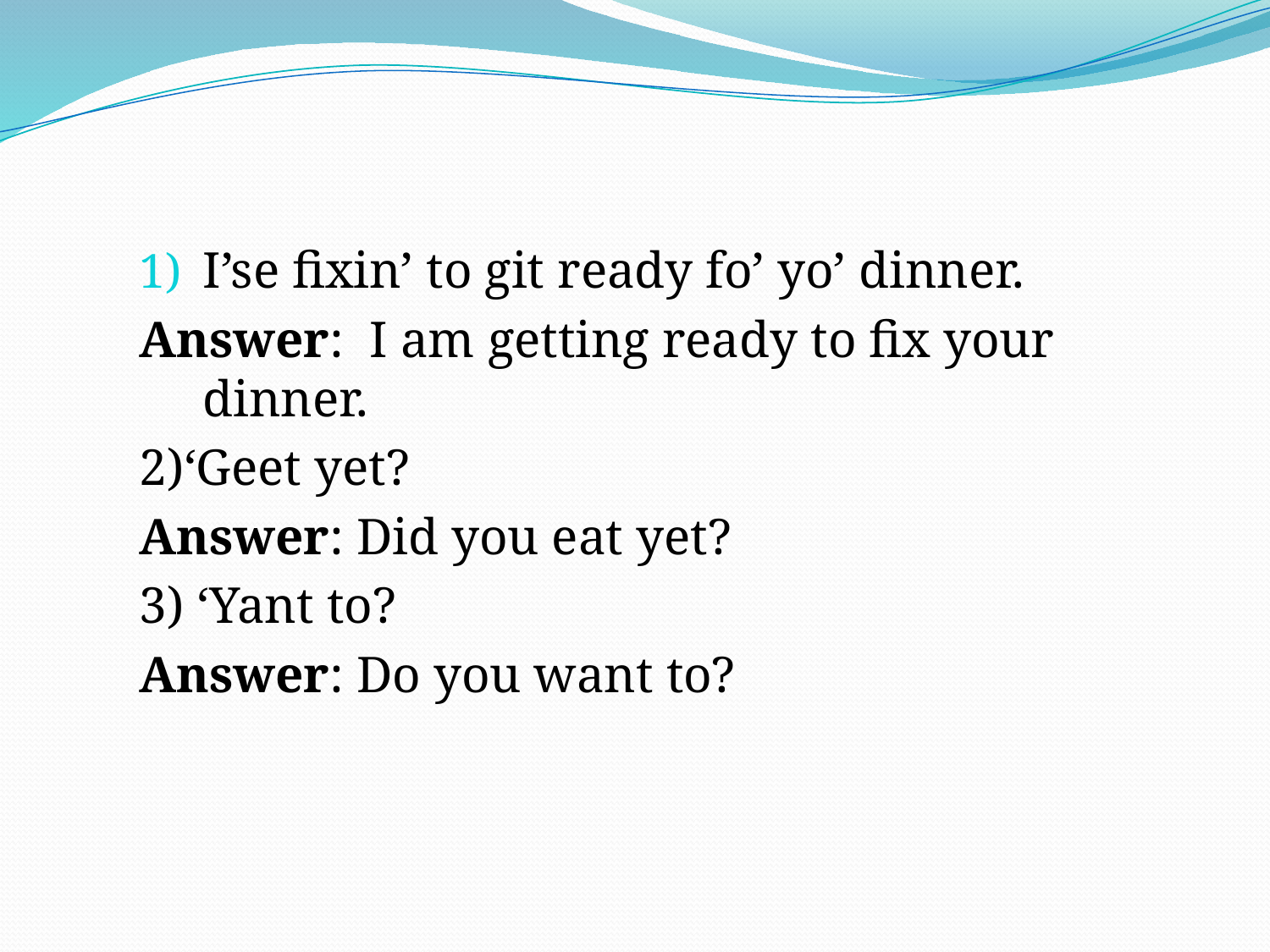

#
I’se fixin’ to git ready fo’ yo’ dinner.
Answer:  I am getting ready to fix your dinner.
2)‘Geet yet?
Answer: Did you eat yet?
3) ‘Yant to?
Answer: Do you want to?